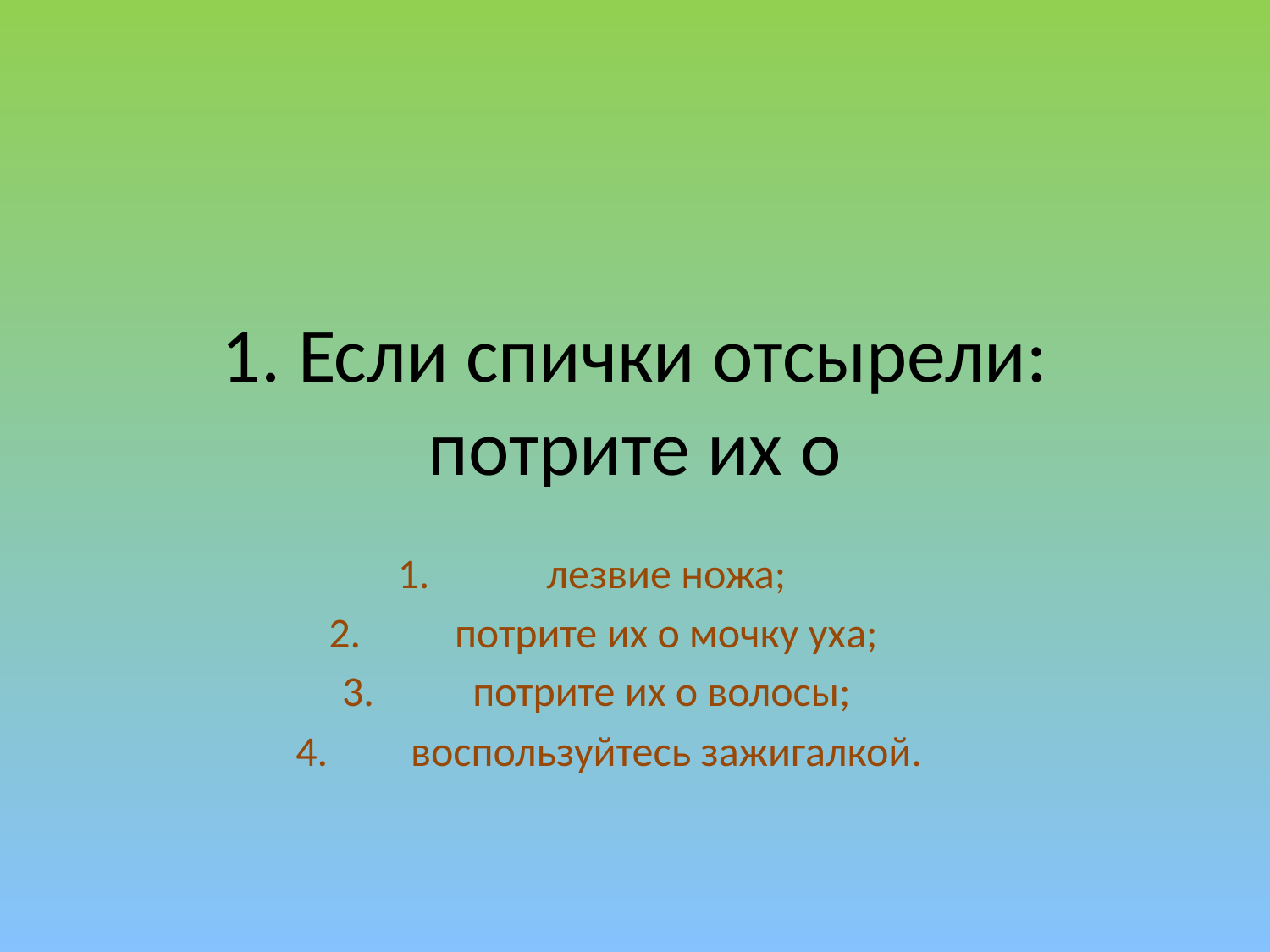

# 1. Если спички отсырели: потрите их о
лезвие ножа;
потрите их о мочку уха;
потрите их о волосы;
воспользуйтесь зажигалкой.